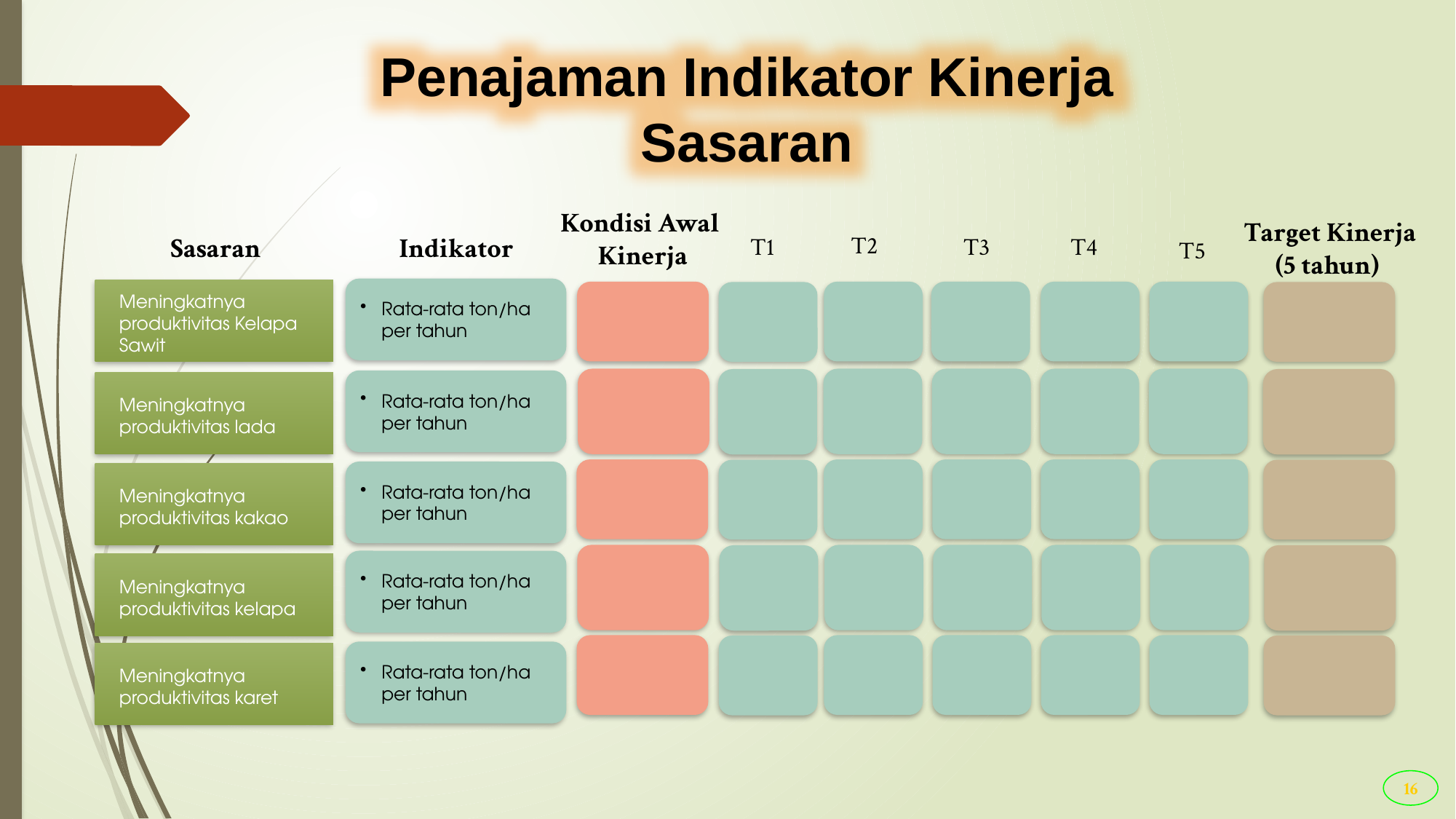

Penajaman Indikator Kinerja Sasaran
Kondisi Awal
Kinerja
Target Kinerja
(5 tahun)
T2
Sasaran
Indikator
T3
T4
T1
T5
Rata-rata ton/ha per tahun
Meningkatnya produktivitas Kelapa Sawit

Rata-rata ton/ha per tahun
Meningkatnya produktivitas lada

Rata-rata ton/ha per tahun
Meningkatnya produktivitas kakao

Rata-rata ton/ha per tahun
Meningkatnya produktivitas kelapa

Rata-rata ton/ha per tahun
Meningkatnya produktivitas karet